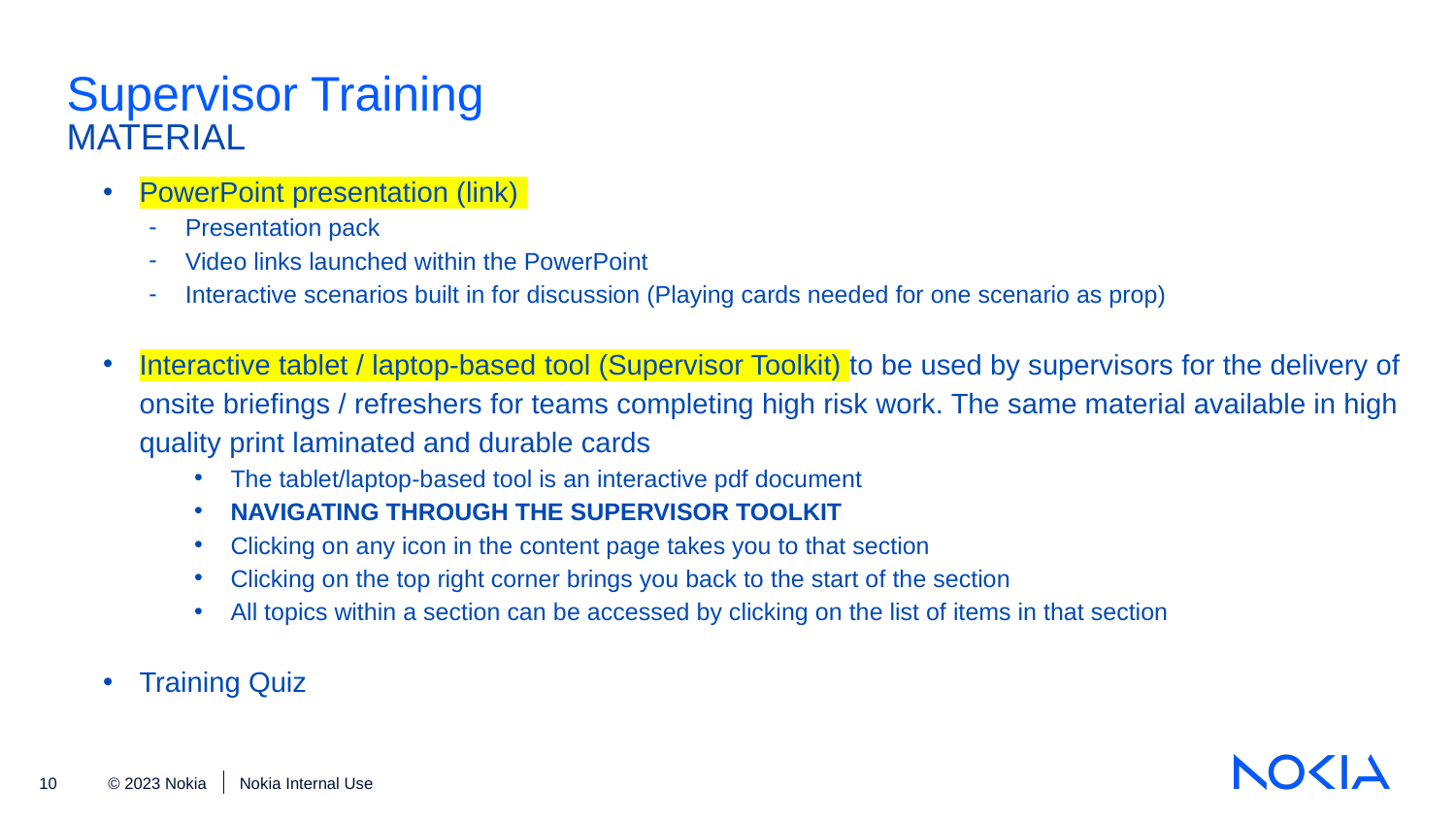

Supervisor Training
MATERIAL
PowerPoint presentation (link)
Presentation pack
Video links launched within the PowerPoint
Interactive scenarios built in for discussion (Playing cards needed for one scenario as prop)

Interactive tablet / laptop-based tool (Supervisor Toolkit) to be used by supervisors for the delivery of onsite briefings / refreshers for teams completing high risk work. The same material available in high quality print laminated and durable cards
The tablet/laptop-based tool is an interactive pdf document
NAVIGATING THROUGH THE SUPERVISOR TOOLKIT
Clicking on any icon in the content page takes you to that section
Clicking on the top right corner brings you back to the start of the section
All topics within a section can be accessed by clicking on the list of items in that section

Training Quiz

Nokia Internal Use